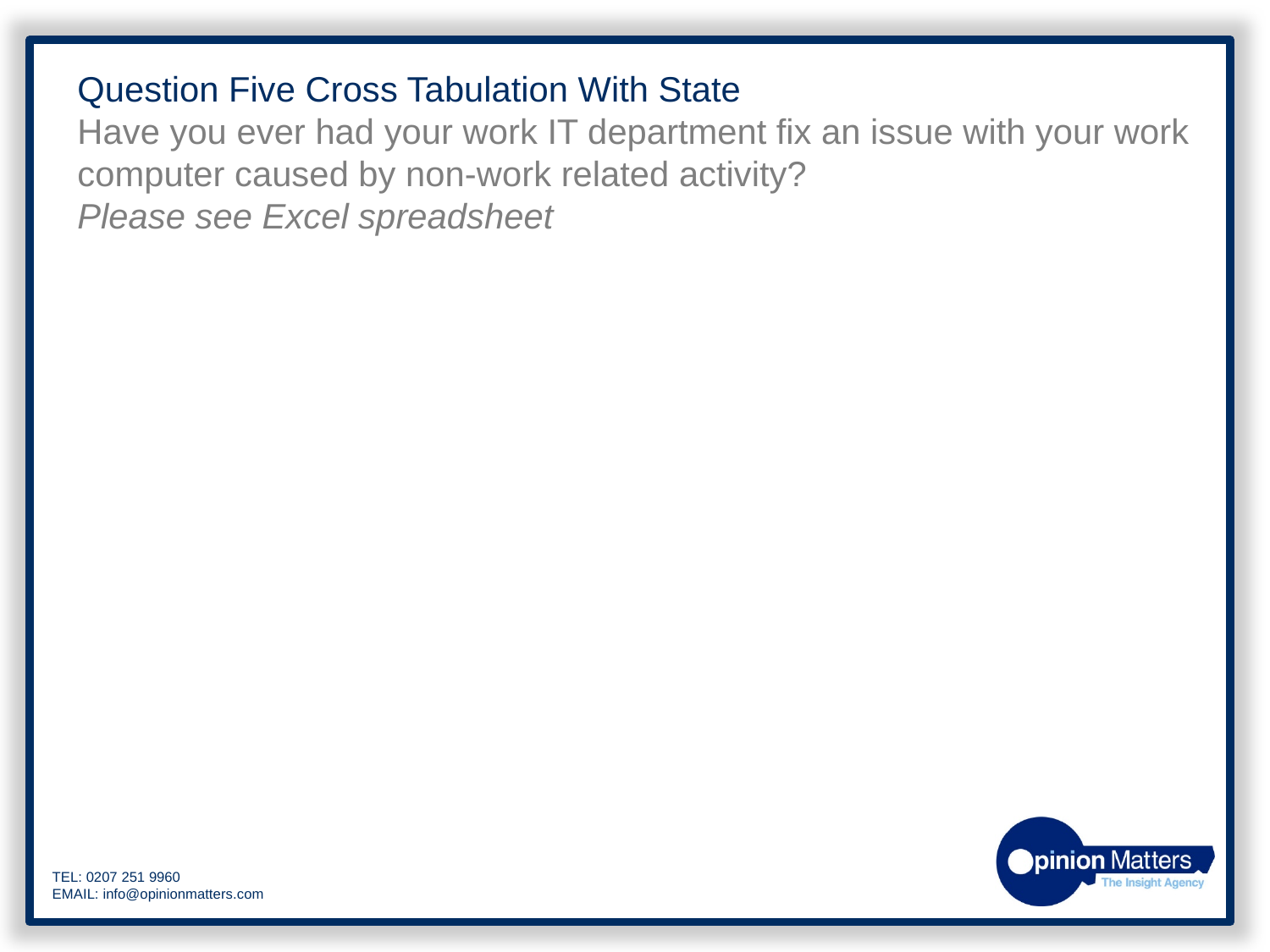

Question Five Cross Tabulation With State
Have you ever had your work IT department fix an issue with your work computer caused by non-work related activity?
Please see Excel spreadsheet